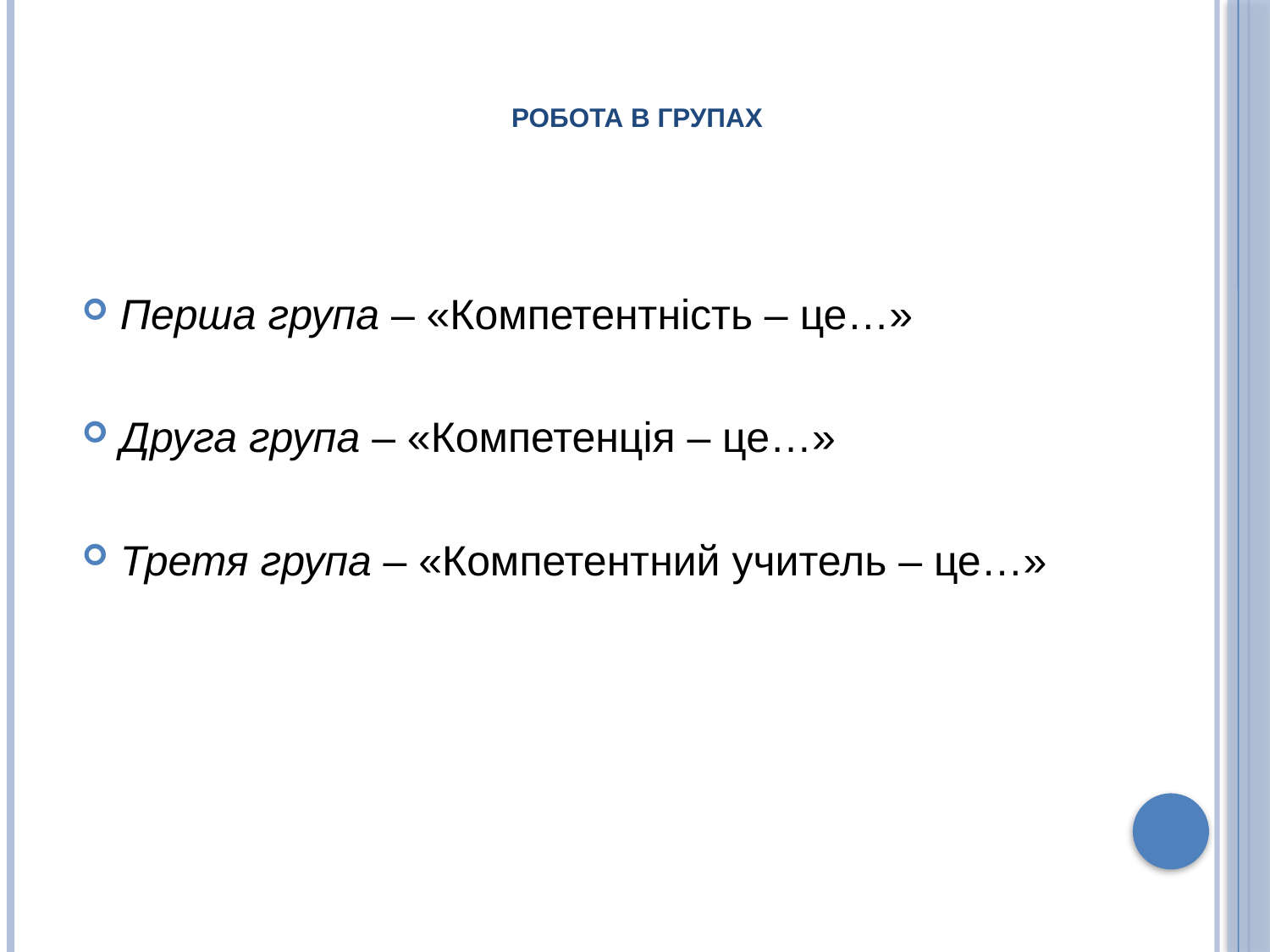

# Робота в групах

Перша група – «Компетентність – це…»

Друга група – «Компетенція – це…»

Третя група – «Компетентний учитель – це…»